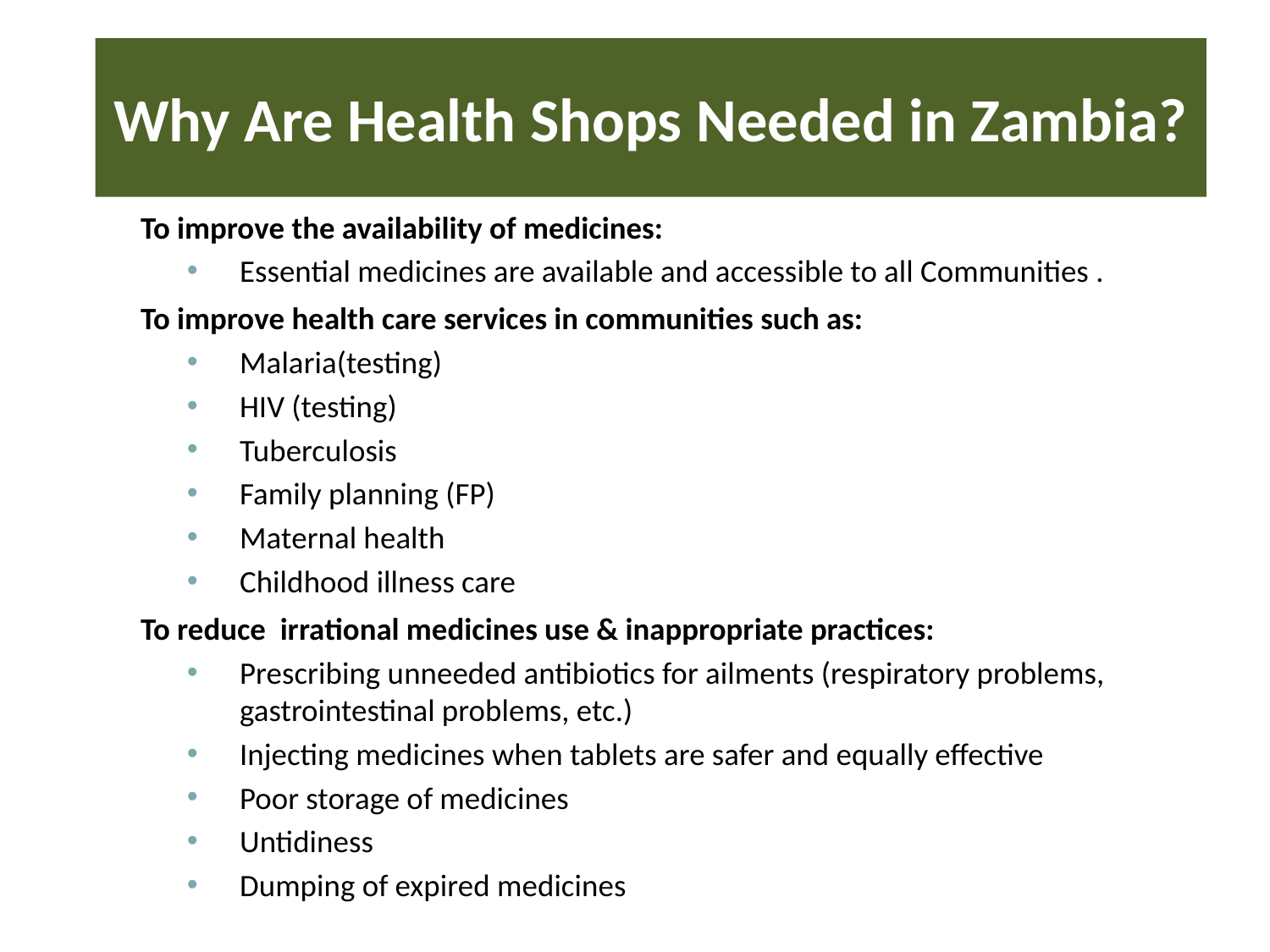

# Why Are Health Shops Needed in Zambia?
To improve the availability of medicines:
Essential medicines are available and accessible to all Communities .
To improve health care services in communities such as:
Malaria(testing)
HIV (testing)
Tuberculosis
Family planning (FP)
Maternal health
Childhood illness care
To reduce  irrational medicines use & inappropriate practices:
Prescribing unneeded antibiotics for ailments (respiratory problems, gastrointestinal problems, etc.)
Injecting medicines when tablets are safer and equally effective
Poor storage of medicines
Untidiness
Dumping of expired medicines